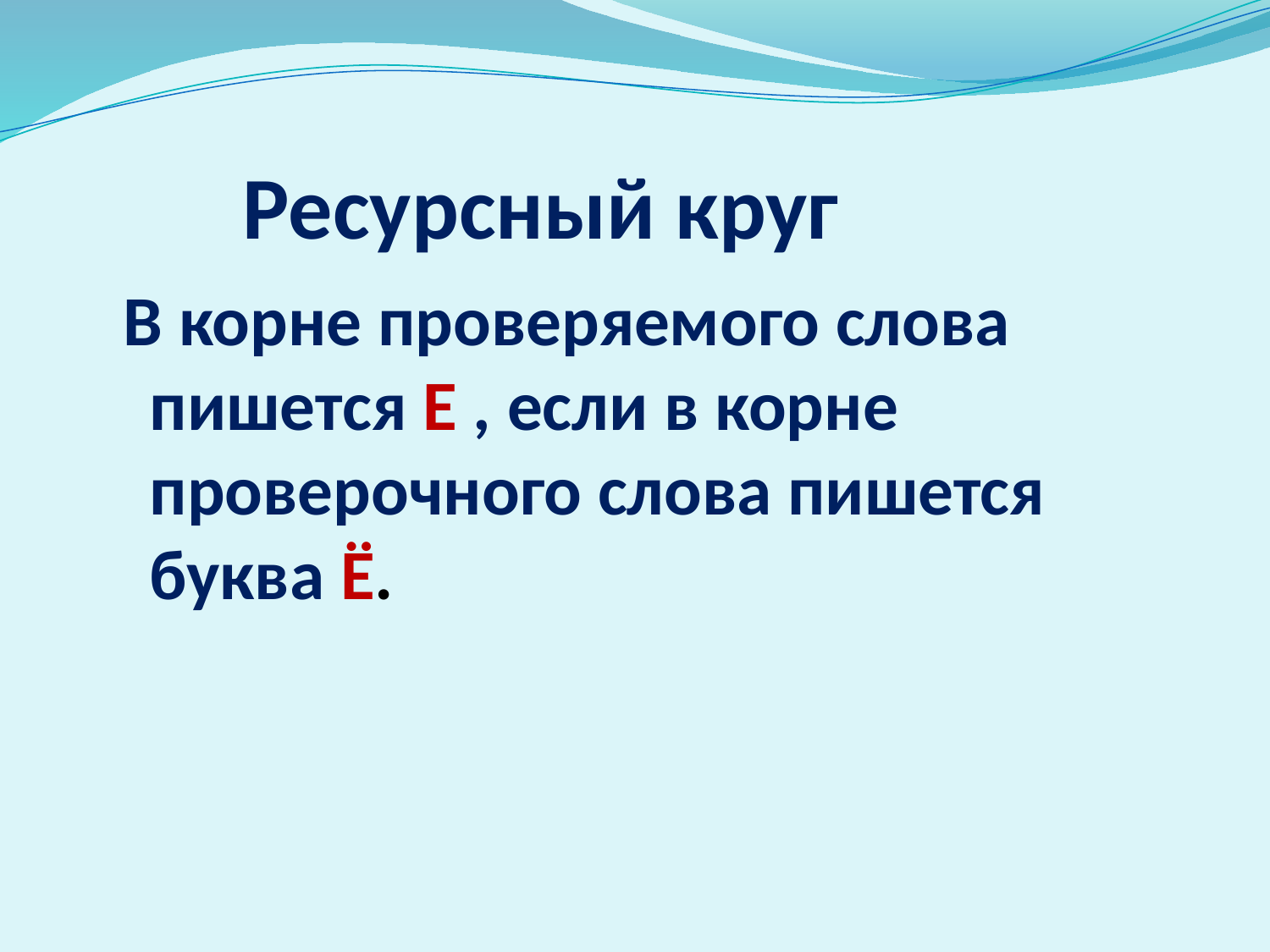

# Ресурсный круг
 В корне проверяемого слова пишется Е , если в корне проверочного слова пишется буква Ё.